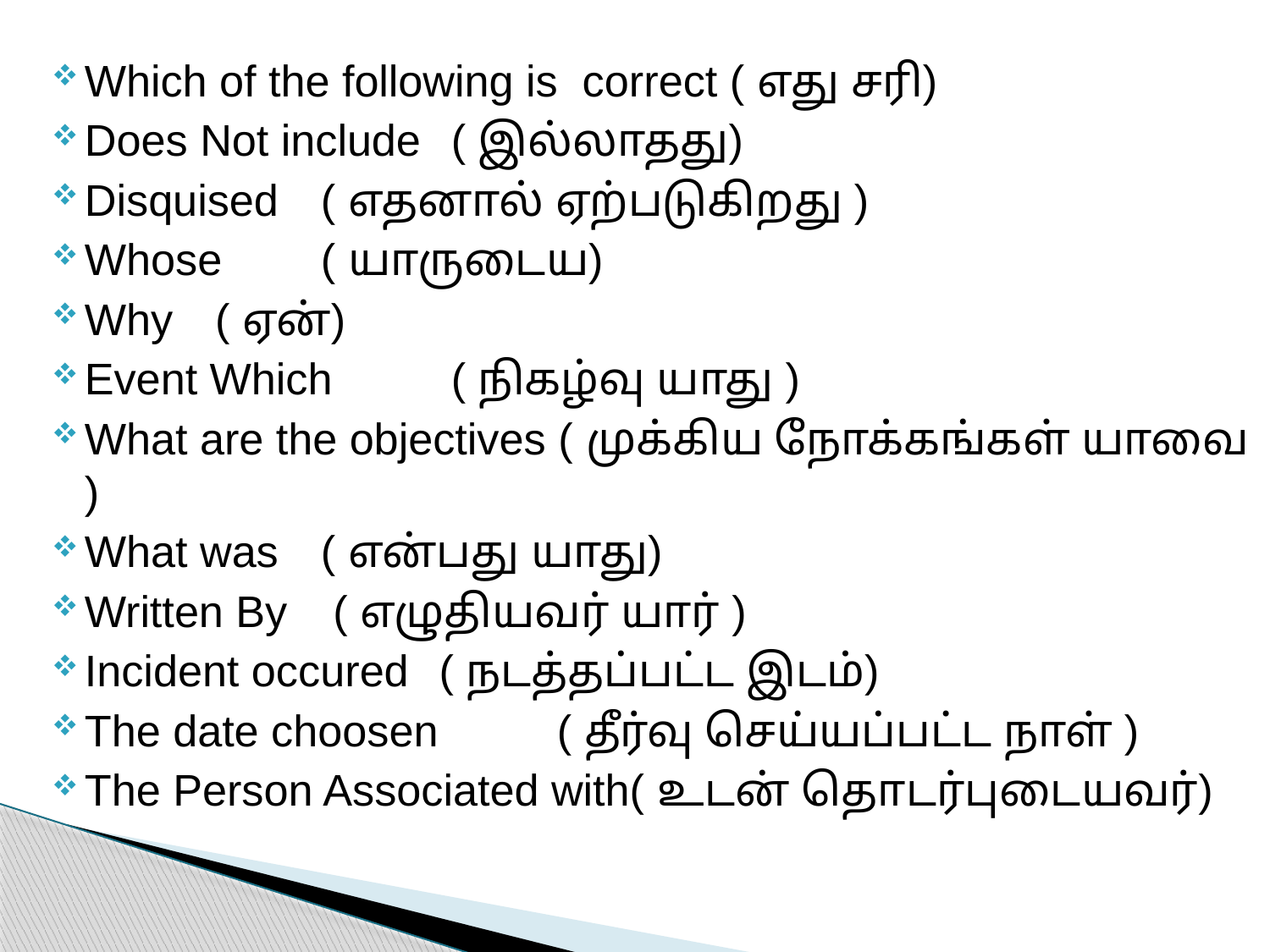

Which of the following is  correct ( எது சரி)
Does Not include		 ( இல்லாதது)
Disquised 			( எதனால் ஏற்படுகிறது )
Whose 				( யாருடைய)
Why				 ( ஏன்)
Event Which			 ( நிகழ்வு யாது )
What are the objectives ( முக்கிய நோக்கங்கள் யாவை )
What was 			( என்பது யாது)
Written By			 ( எழுதியவர் யார் )
Incident occured 		( நடத்தப்பட்ட இடம்)
The date choosen 		( தீர்வு செய்யப்பட்ட நாள் )
The Person Associated with( உடன் தொடர்புடையவர்)